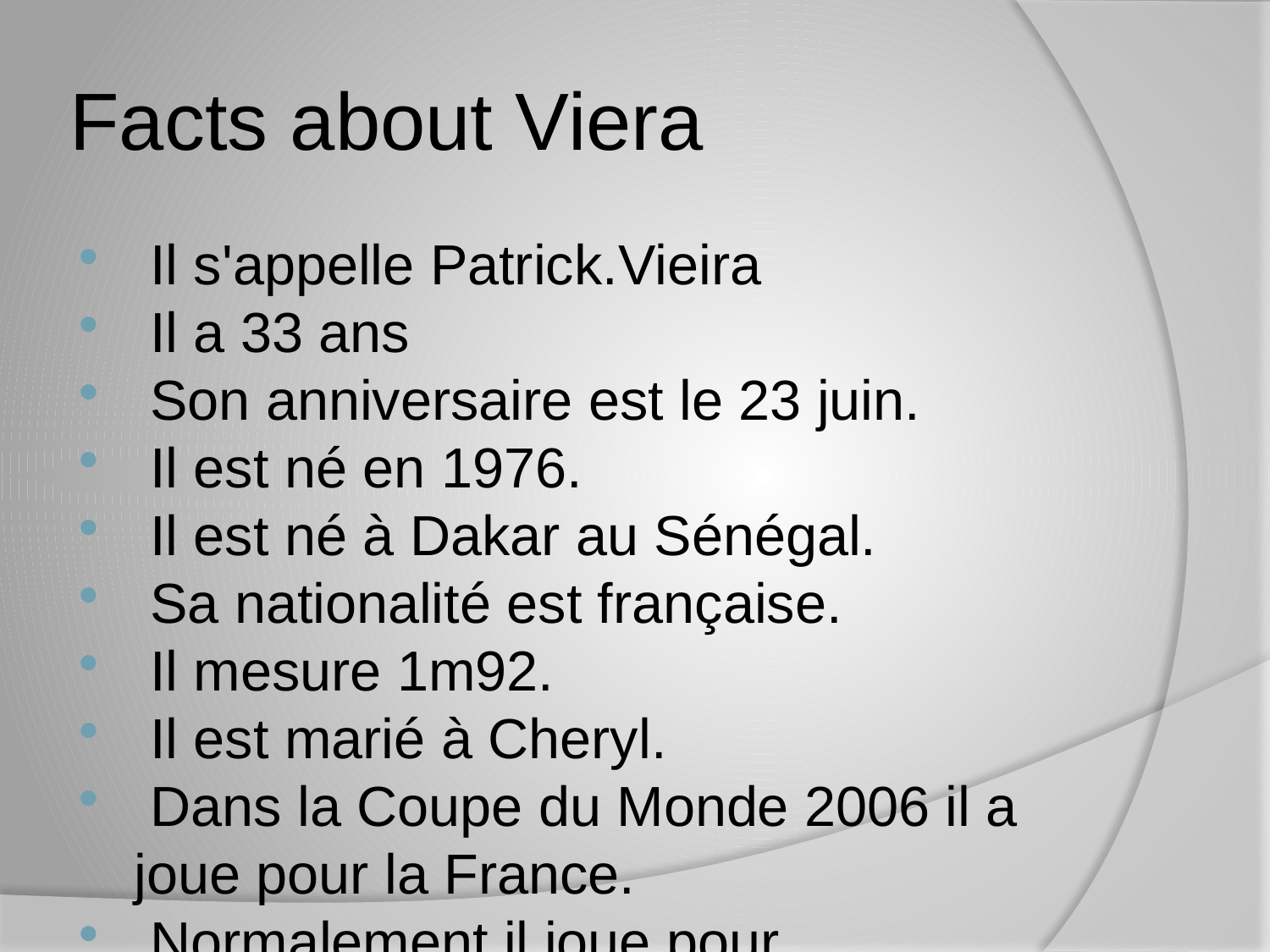

# Facts about Viera
 Il s'appelle Patrick.Vieira
 Il a 33 ans
 Son anniversaire est le 23 juin.
 Il est né en 1976.
 Il est né à Dakar au Sénégal.
 Sa nationalité est française.
 Il mesure 1m92.
 Il est marié à Cheryl.
 Dans la Coupe du Monde 2006 il a joue pour la France.
 Normalement il joue pour Manchester City.